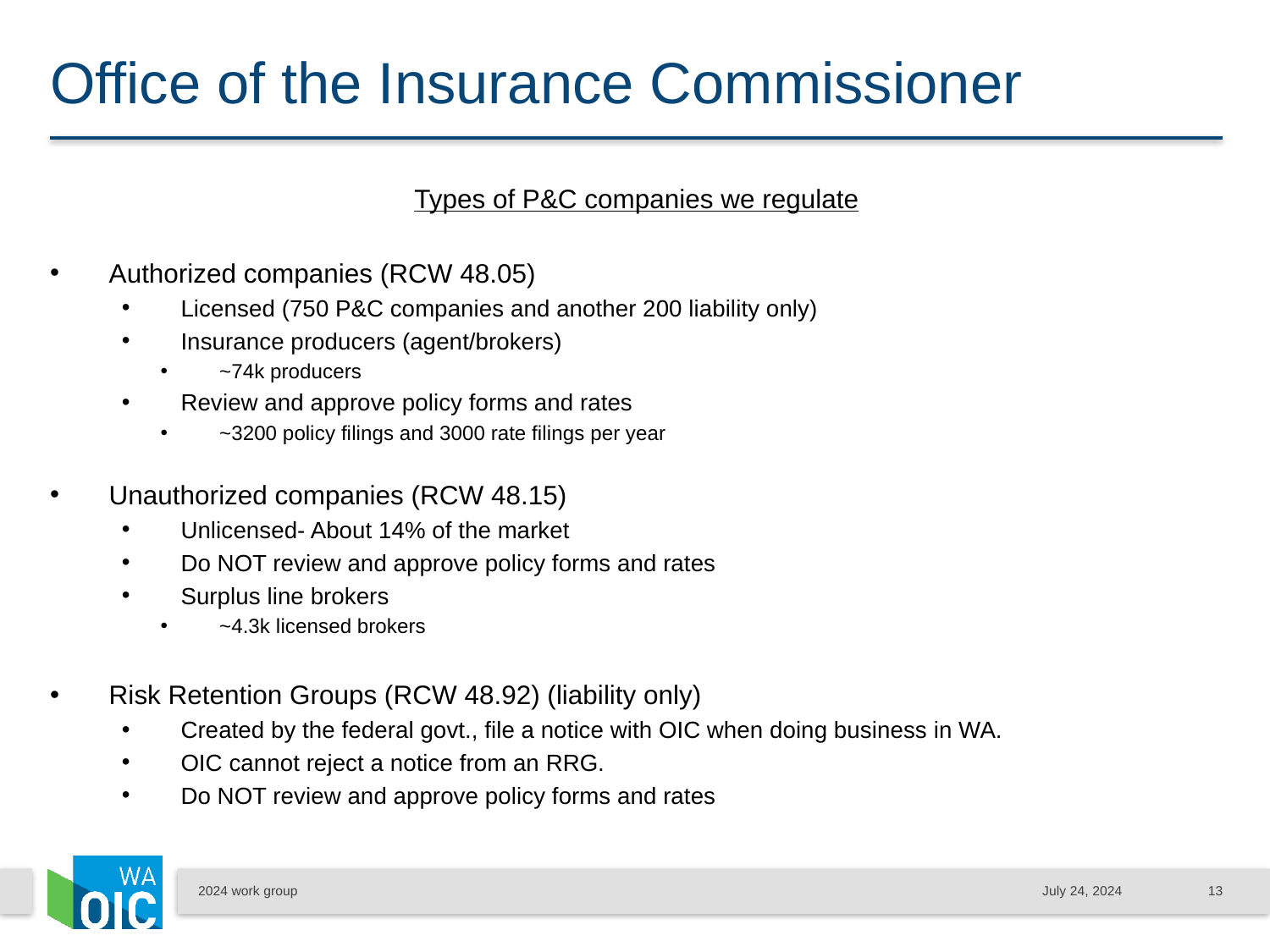

# Office of the Insurance Commissioner
Types of P&C companies we regulate

Authorized companies (RCW 48.05)
Licensed (750 P&C companies and another 200 liability only)
Insurance producers (agent/brokers)
~74k producers
Review and approve policy forms and rates
~3200 policy filings and 3000 rate filings per year

Unauthorized companies (RCW 48.15)
Unlicensed- About 14% of the market
Do NOT review and approve policy forms and rates
Surplus line brokers
~4.3k licensed brokers

Risk Retention Groups (RCW 48.92) (liability only)
Created by the federal govt., file a notice with OIC when doing business in WA.
OIC cannot reject a notice from an RRG.
Do NOT review and approve policy forms and rates

2024 work group
July 24, 2024
13